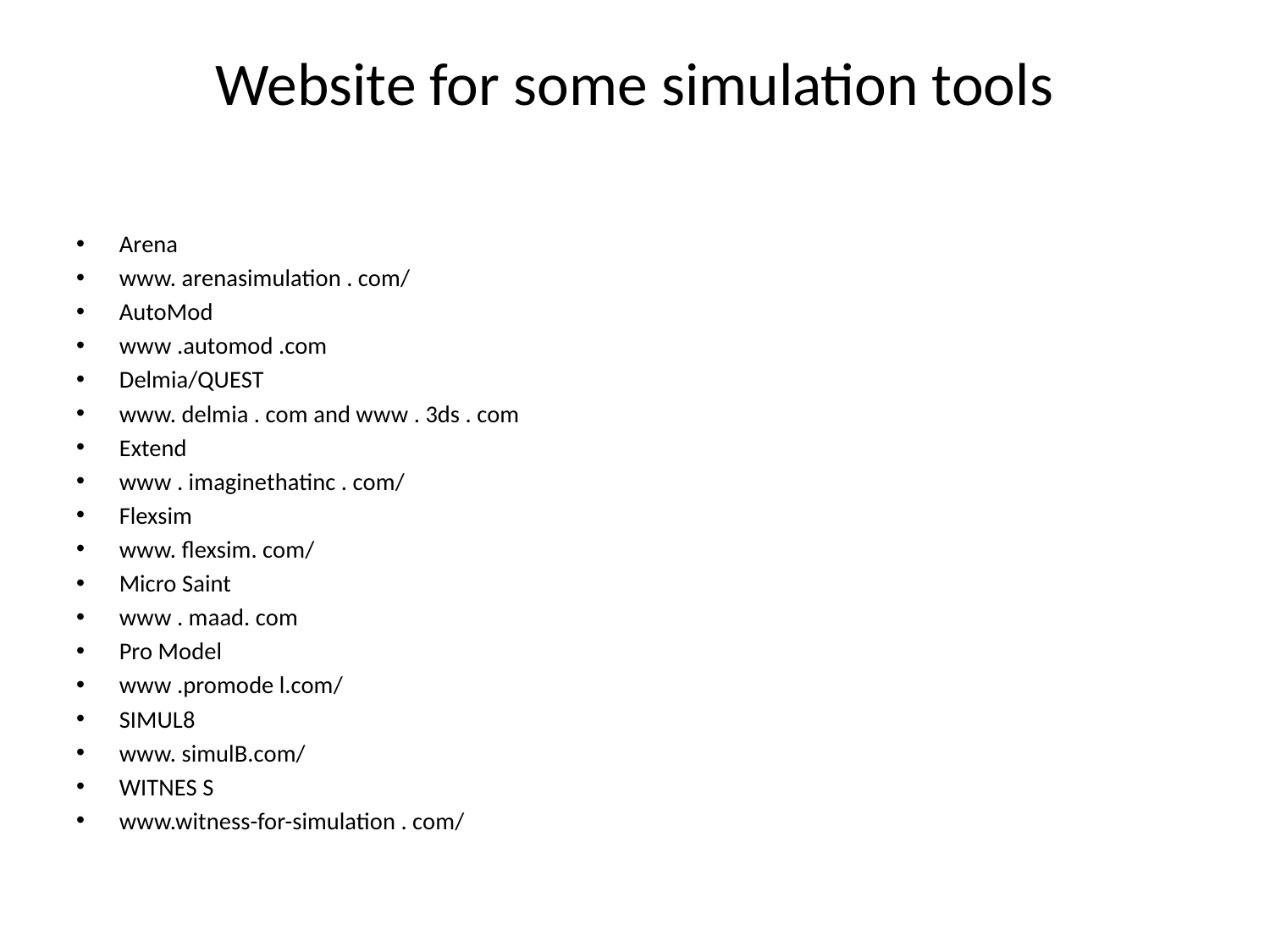

# Website for some simulation tools
Arena
www. arenasimulation . com/
AutoMod
www .automod .com
Delmia/QUEST
www. delmia . com and www . 3ds . com
Extend
www . imaginethatinc . com/
Flexsim
www. flexsim. com/
Micro Saint
www . maad. com
Pro Model
www .promode l.com/
SIMUL8
www. simulB.com/
WITNES S
www.witness-for-simulation . com/